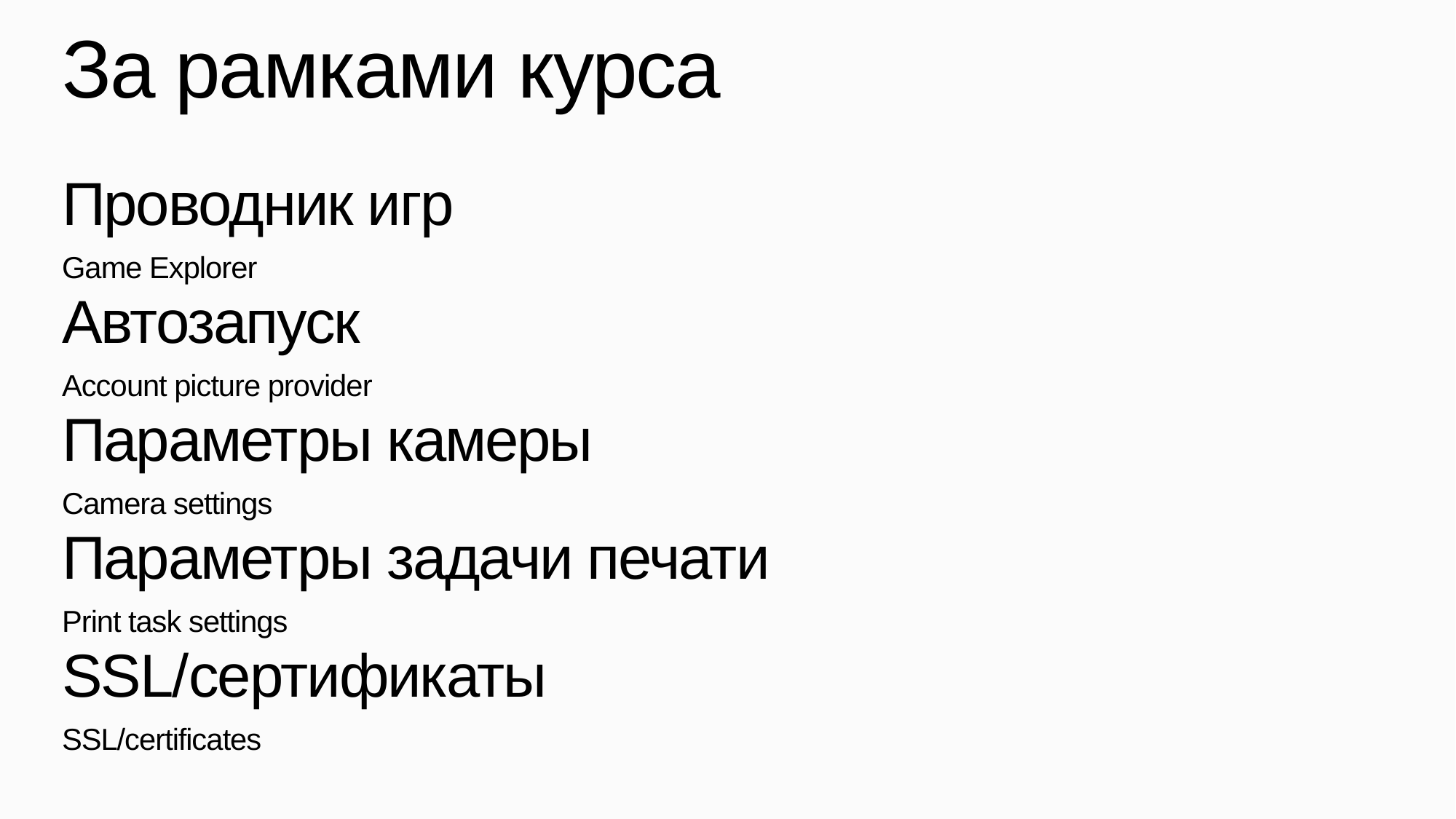

# За рамками курса
Проводник игр
Game Explorer
Автозапуск
Account picture provider
Параметры камеры
Camera settings
Параметры задачи печати
Print task settings
SSL/сертификаты
SSL/certificates